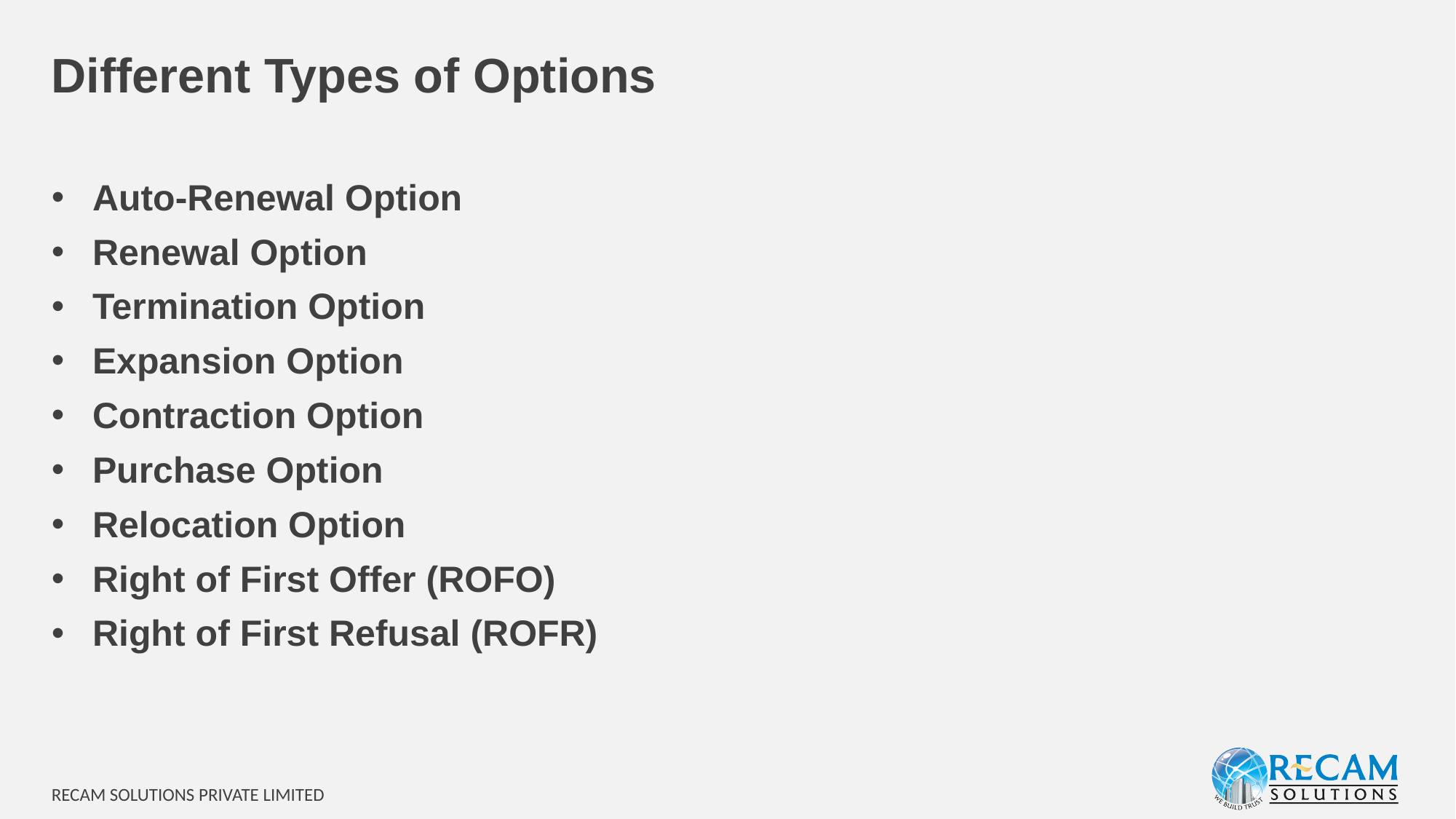

# Different Types of Options

Auto-Renewal Option
Renewal Option
Termination Option
Expansion Option
Contraction Option
Purchase Option
Relocation Option
Right of First Offer (ROFO)
Right of First Refusal (ROFR)
RECAM SOLUTIONS PRIVATE LIMITED